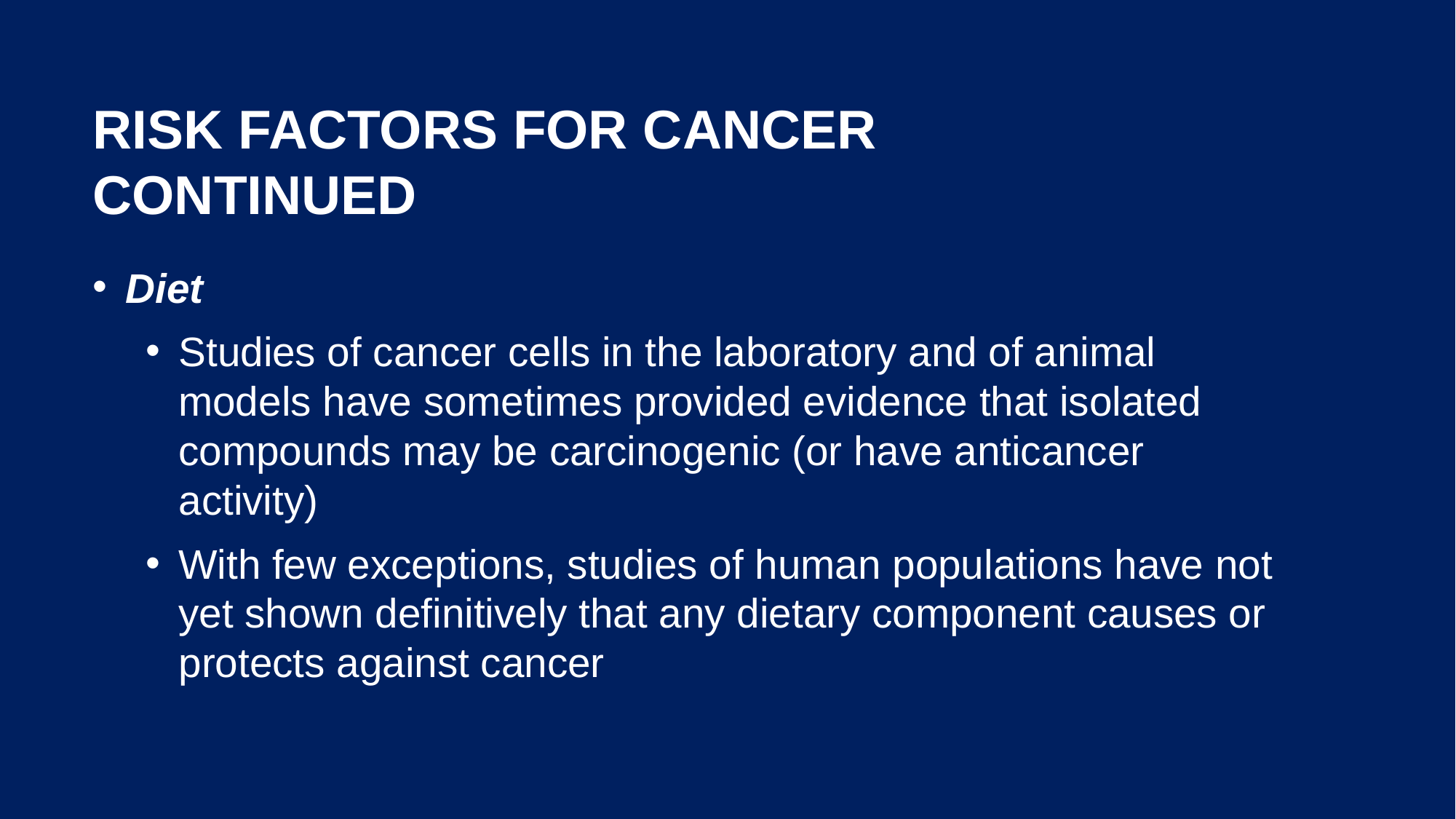

# Risk Factors for Cancer Continued
Diet
Studies of cancer cells in the laboratory and of animal models have sometimes provided evidence that isolated compounds may be carcinogenic (or have anticancer activity)
With few exceptions, studies of human populations have not yet shown definitively that any dietary component causes or protects against cancer